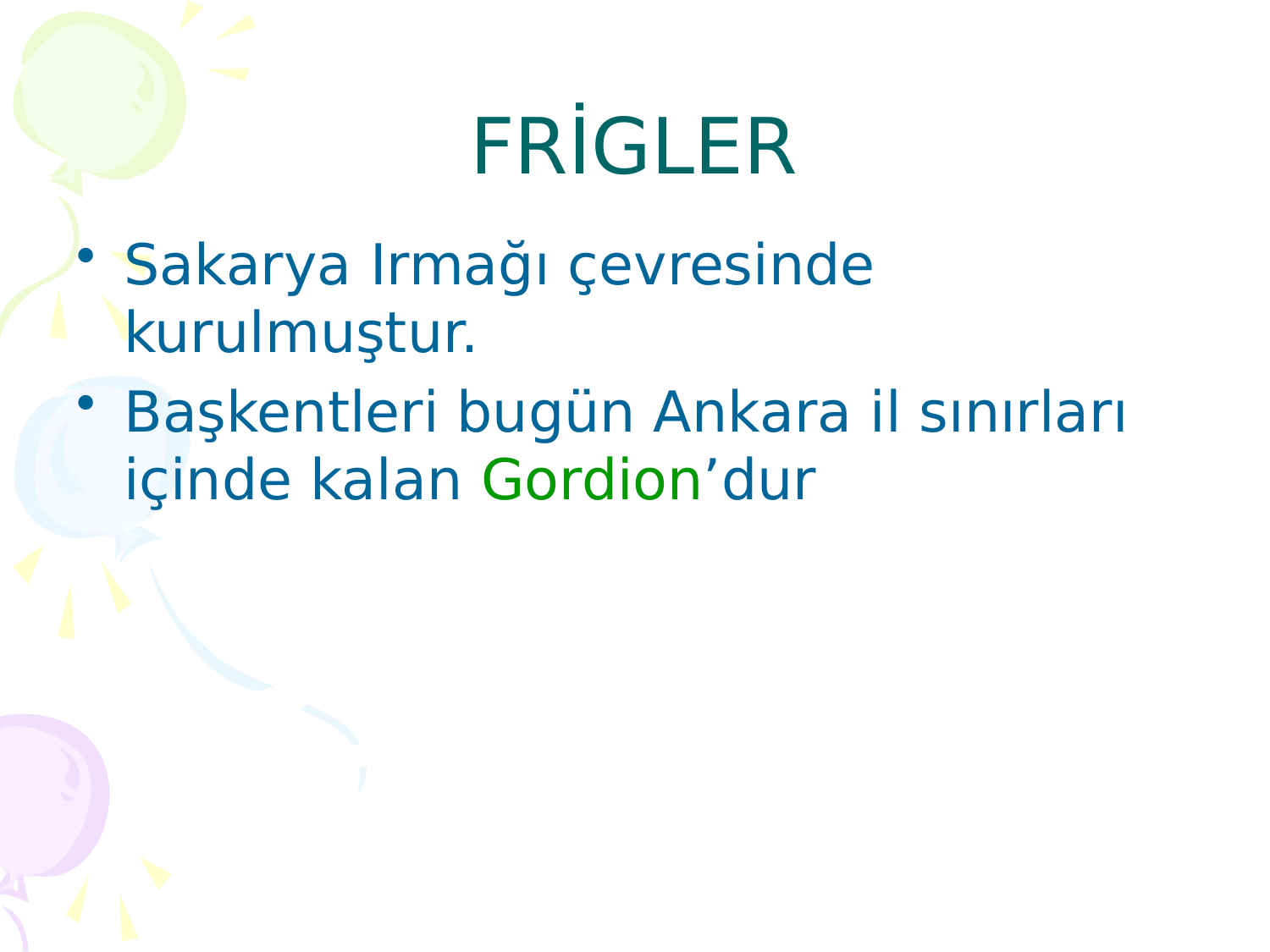

# FRİGLER
Sakarya Irmağı çevresinde kurulmuştur.
Başkentleri bugün Ankara il sınırları içinde kalan Gordion’dur